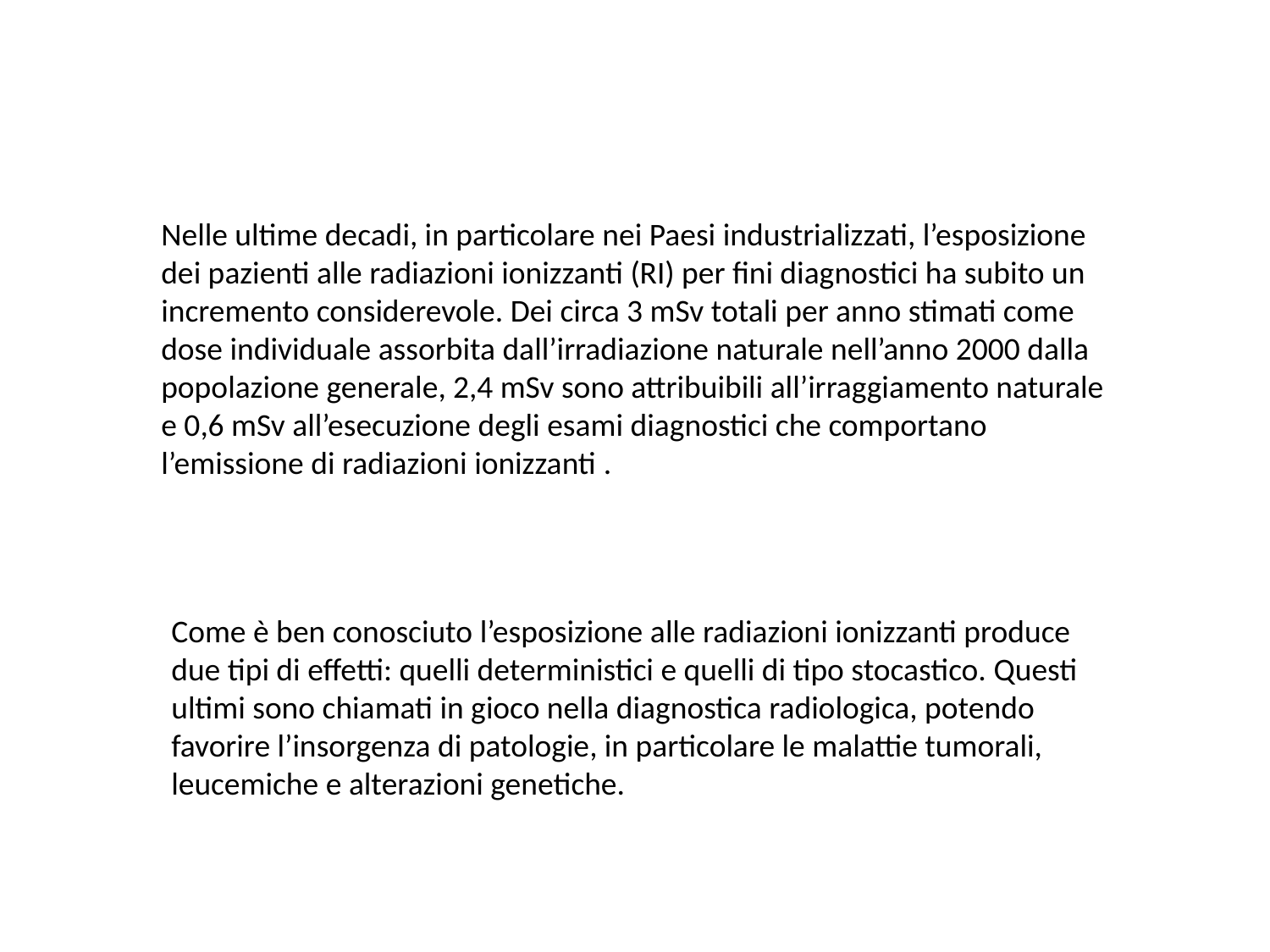

Nelle ultime decadi, in particolare nei Paesi industrializzati, l’esposizione dei pazienti alle radiazioni ionizzanti (RI) per fini diagnostici ha subito un incremento considerevole. Dei circa 3 mSv totali per anno stimati come dose individuale assorbita dall’irradiazione naturale nell’anno 2000 dalla popolazione generale, 2,4 mSv sono attribuibili all’irraggiamento naturale e 0,6 mSv all’esecuzione degli esami diagnostici che comportano l’emissione di radiazioni ionizzanti .

Come è ben conosciuto l’esposizione alle radiazioni ionizzanti produce due tipi di effetti: quelli deterministici e quelli di tipo stocastico. Questi ultimi sono chiamati in gioco nella diagnostica radiologica, potendo favorire l’insorgenza di patologie, in particolare le malattie tumorali, leucemiche e alterazioni genetiche.